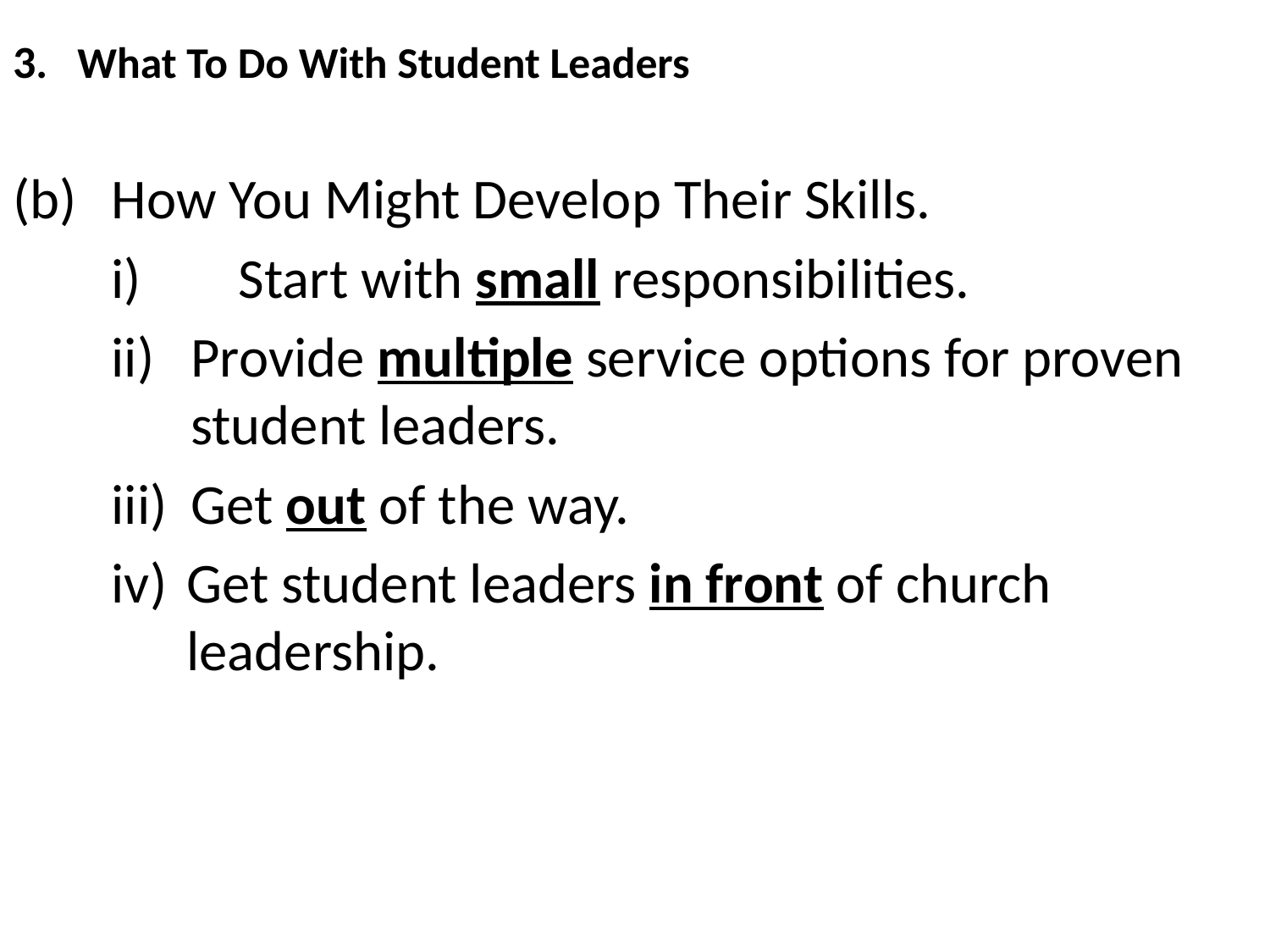

# 3.	What To Do With Student Leaders
(b)	How You Might Develop Their Skills.
	i)	Start with small responsibilities.
Provide multiple service options for proven student leaders.
Get out of the way.
iv)	Get student leaders in front of church leadership.